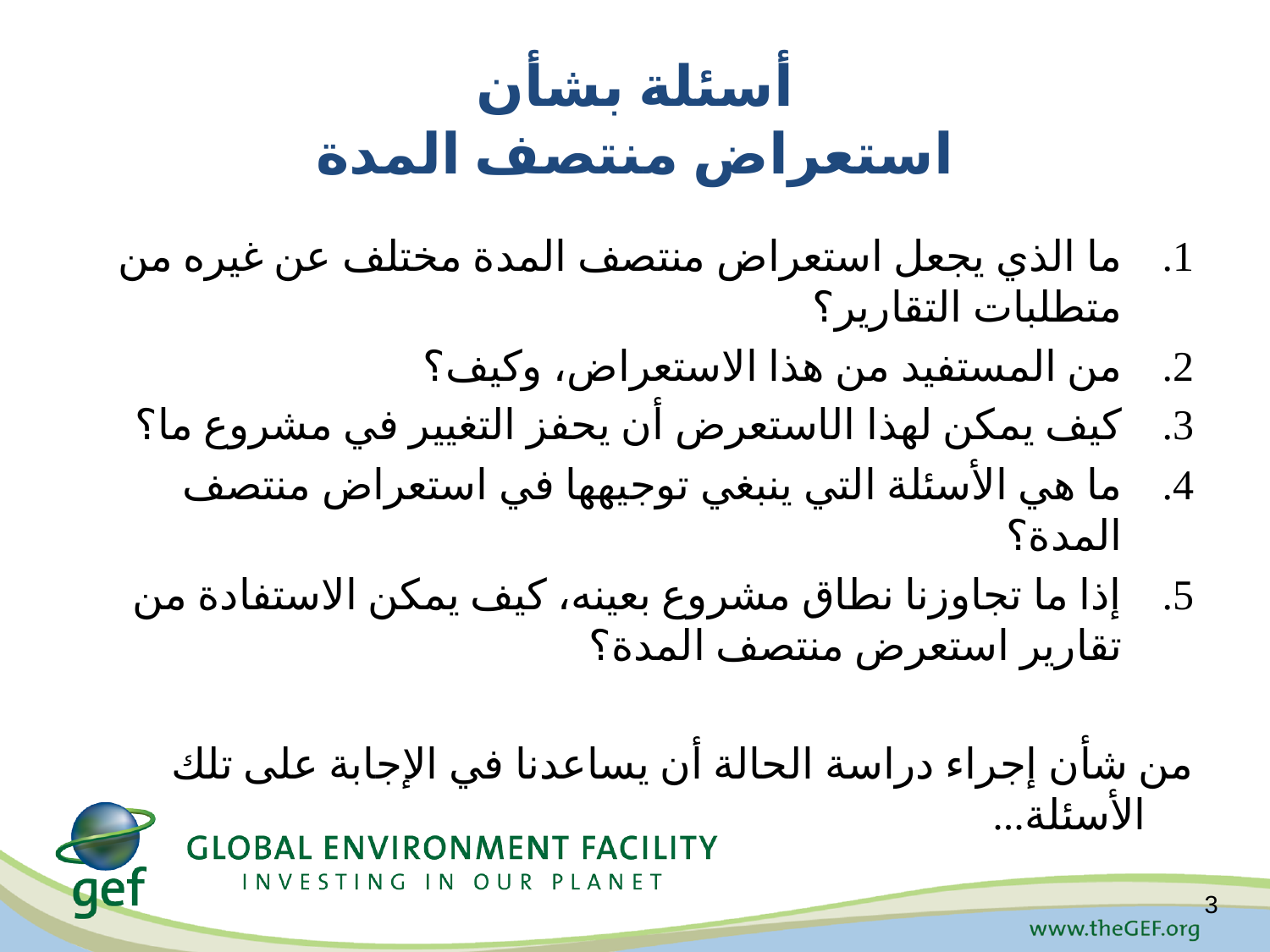

# أسئلة بشأن استعراض منتصف المدة
ما الذي يجعل استعراض منتصف المدة مختلف عن غيره من متطلبات التقارير؟
من المستفيد من هذا الاستعراض، وكيف؟
كيف يمكن لهذا الاستعرض أن يحفز التغيير في مشروع ما؟
ما هي الأسئلة التي ينبغي توجيهها في استعراض منتصف المدة؟
إذا ما تجاوزنا نطاق مشروع بعينه، كيف يمكن الاستفادة من تقارير استعرض منتصف المدة؟

من شأن إجراء دراسة الحالة أن يساعدنا في الإجابة على تلك الأسئلة...
3